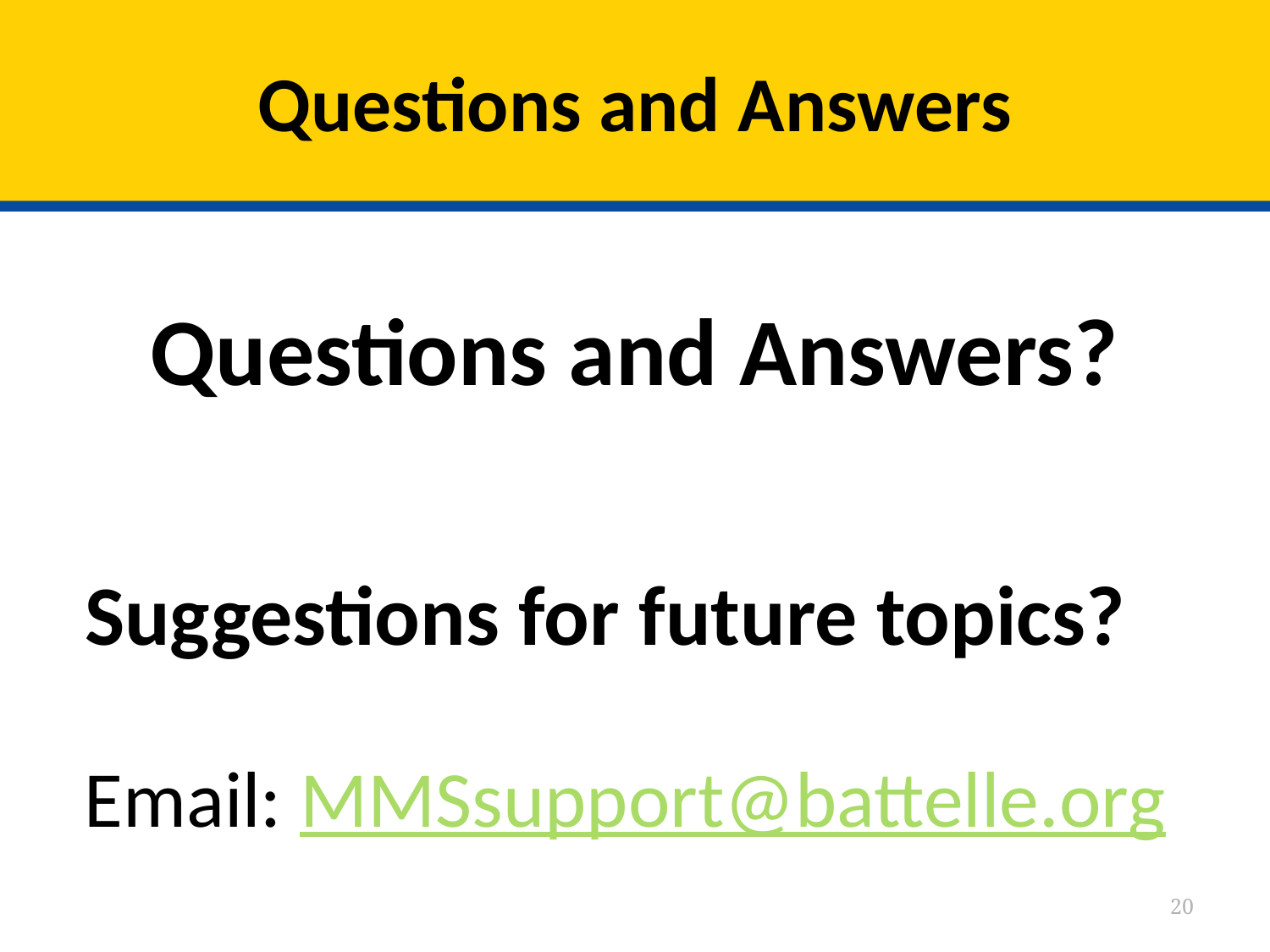

# Questions and Answers

Email: MMSsupport@battelle.org

Questions and Answers?
Suggestions for future topics?
20